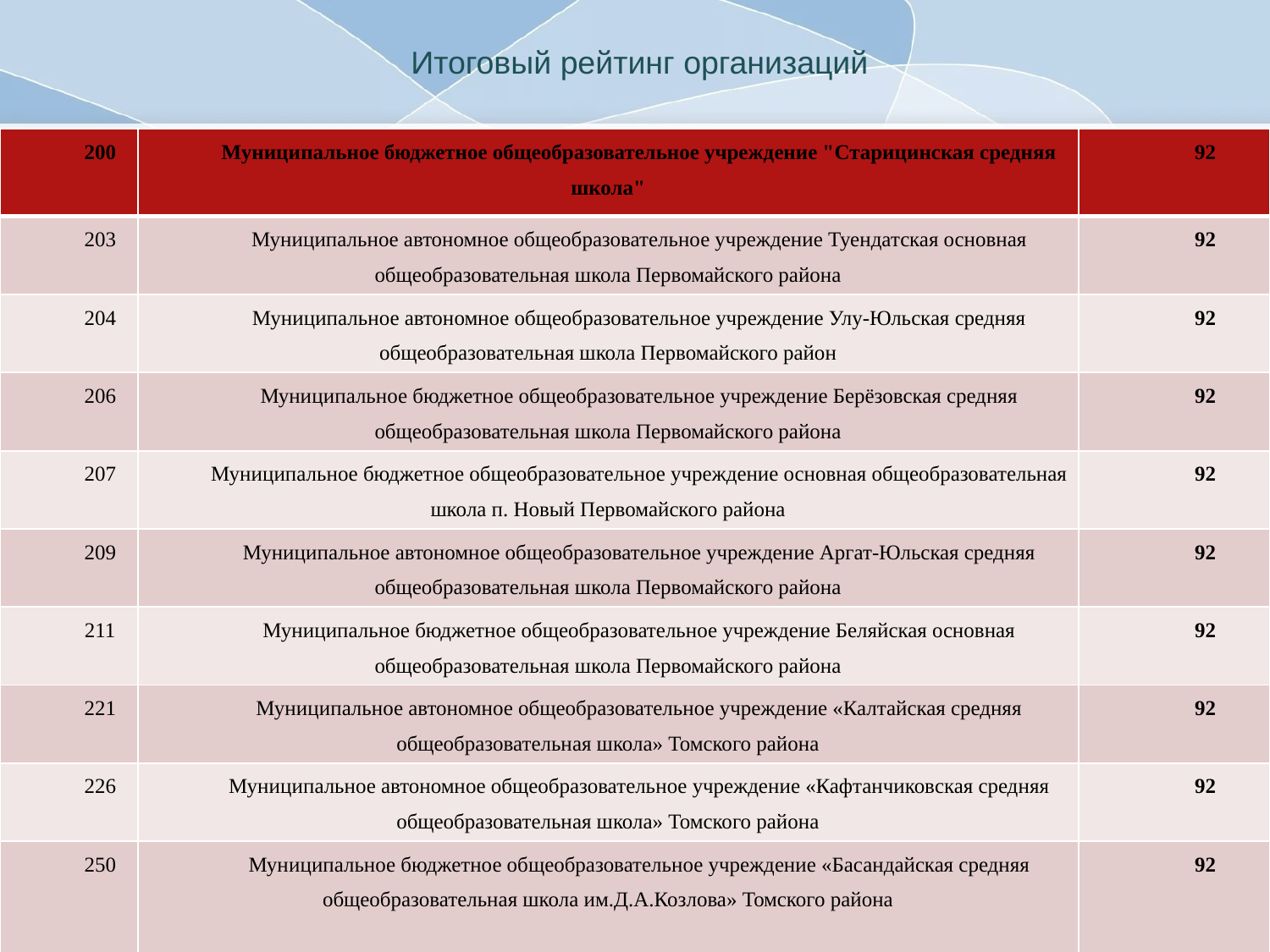

# Итоговый рейтинг организаций
| 200 | Муниципальное бюджетное общеобразовательное учреждение "Старицинская средняя школа" | 92 |
| --- | --- | --- |
| 203 | Муниципальное автономное общеобразовательное учреждение Туендатская основная общеобразовательная школа Первомайского района | 92 |
| 204 | Муниципальное автономное общеобразовательное учреждение Улу-Юльская средняя общеобразовательная школа Первомайского район | 92 |
| 206 | Муниципальное бюджетное общеобразовательное учреждение Берёзовская средняя общеобразовательная школа Первомайского района | 92 |
| 207 | Муниципальное бюджетное общеобразовательное учреждение основная общеобразовательная школа п. Новый Первомайского района | 92 |
| 209 | Муниципальное автономное общеобразовательное учреждение Аргат-Юльская средняя общеобразовательная школа Первомайского района | 92 |
| 211 | Муниципальное бюджетное общеобразовательное учреждение Беляйская основная общеобразовательная школа Первомайского района | 92 |
| 221 | Муниципальное автономное общеобразовательное учреждение «Калтайская средняя общеобразовательная школа» Томского района | 92 |
| 226 | Муниципальное автономное общеобразовательное учреждение «Кафтанчиковская средняя общеобразовательная школа» Томского района | 92 |
| 250 | Муниципальное бюджетное общеобразовательное учреждение «Басандайская средняя общеобразовательная школа им.Д.А.Козлова» Томского района | 92 |